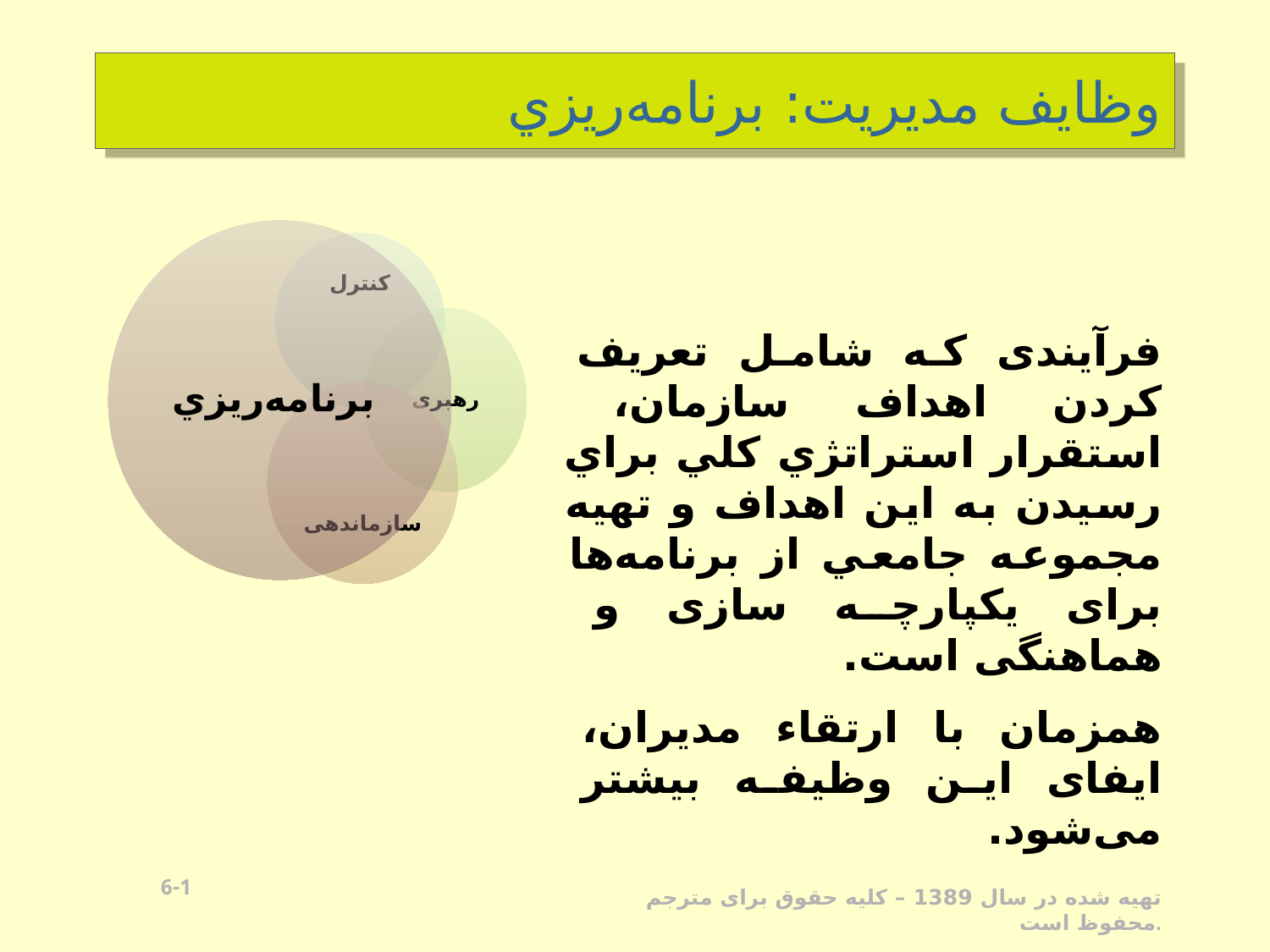

# وظایف مدیریت: برنامه‌ريزي
کنترل
رهبری
سازماندهی
برنامه‌ريزي
فرآیندی که شامل تعريف کردن اهداف سازمان، استقرار استراتژي كلي براي رسيدن به اين اهداف و تهيه مجموعه جامعي از برنامه‌ها برای يكپارچه سازی و هماهنگی است.
همزمان با ارتقاء مدیران، ایفای این وظیفه بیشتر می‌شود.
1-6